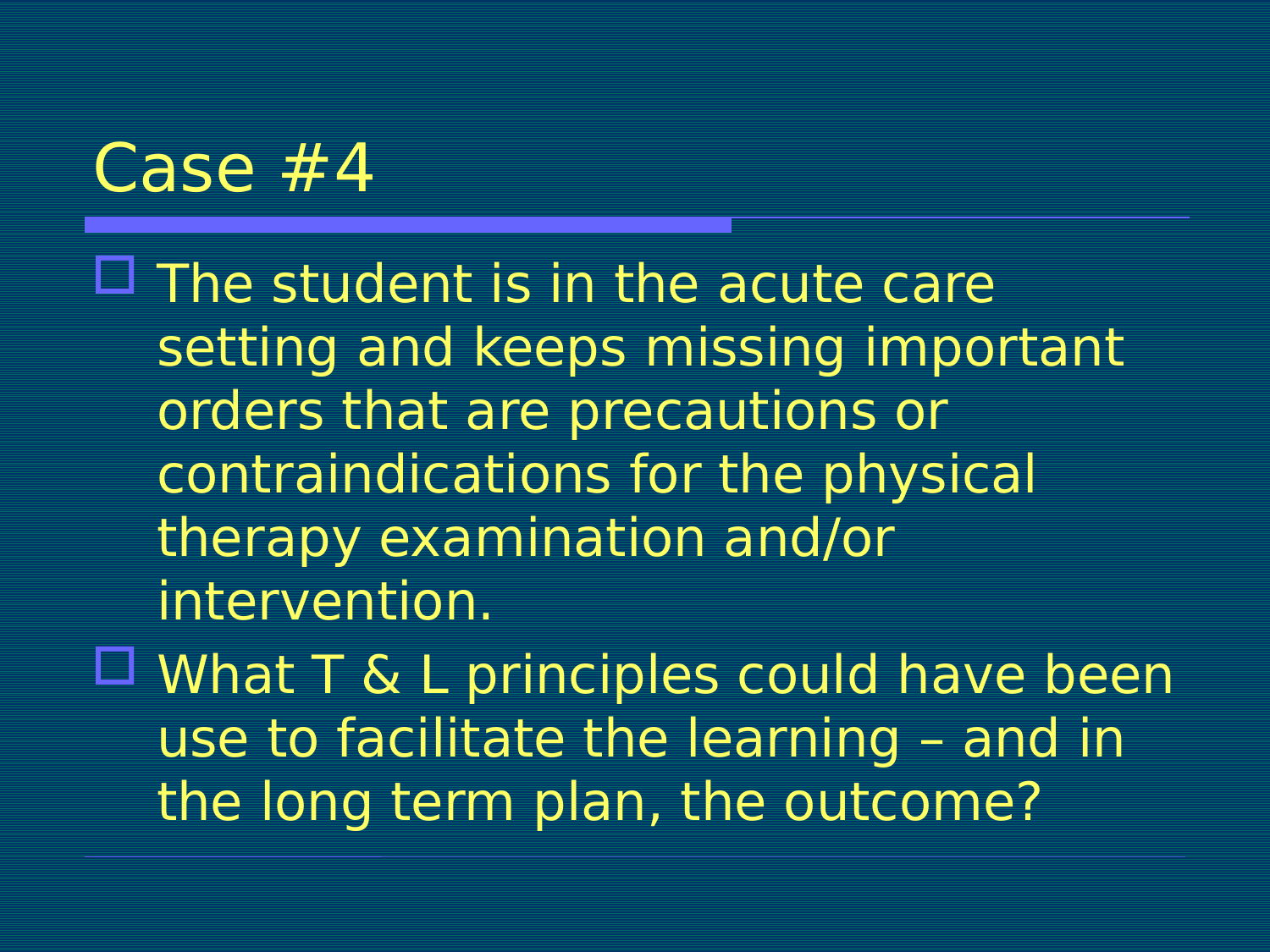

# Case #4
The student is in the acute care setting and keeps missing important orders that are precautions or contraindications for the physical therapy examination and/or intervention.
What T & L principles could have been use to facilitate the learning – and in the long term plan, the outcome?